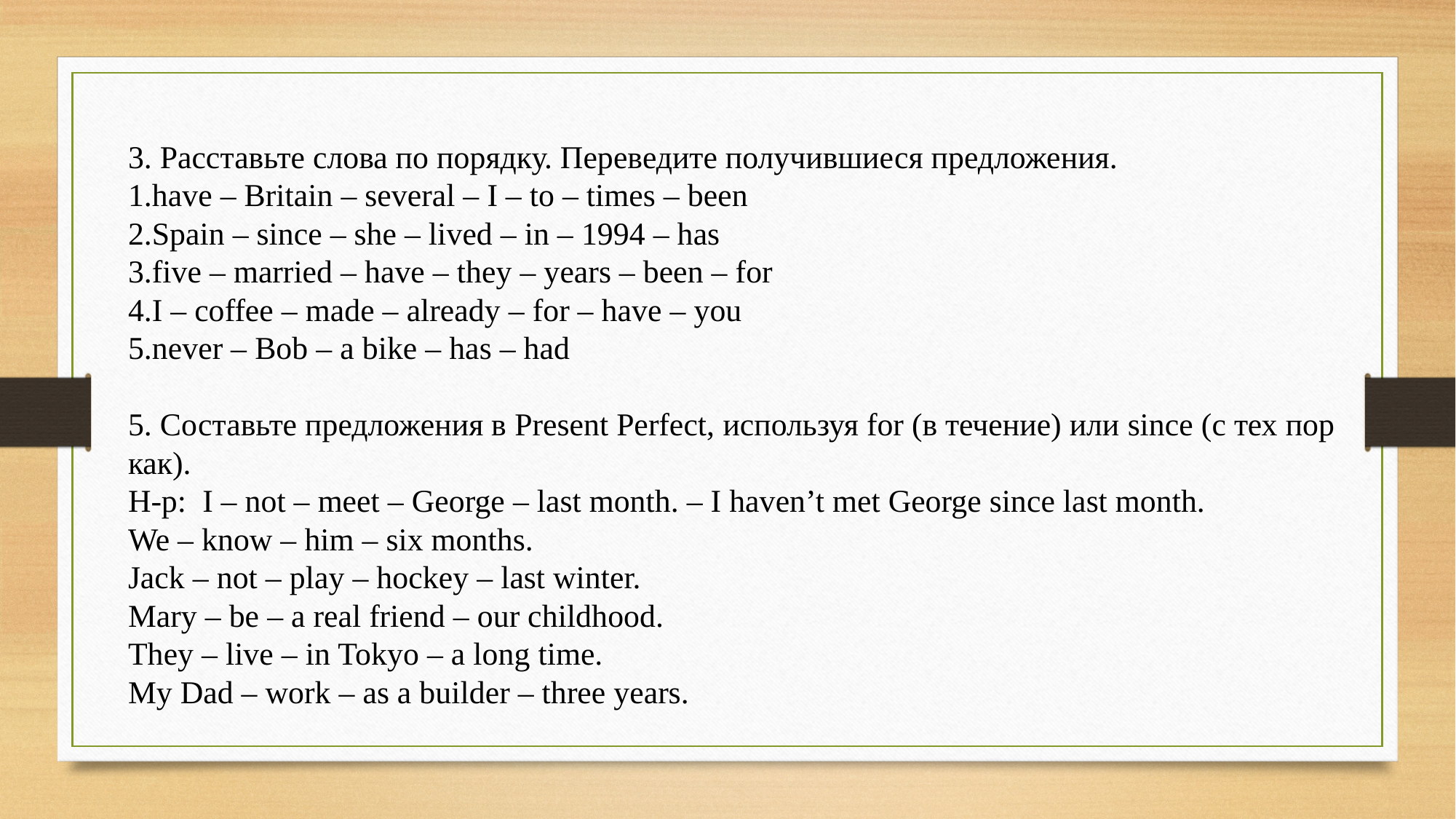

3. Расставьте слова по порядку. Переведите получившиеся предложения.
have – Britain – several – I – to – times – been
Spain – since – she – lived – in – 1994 – has
five – married – have – they – years – been – for
I – coffee – made – already – for – have – you
never – Bob – a bike – has – had

5. Составьте предложения в Present Perfect, используя for (в течение) или since (с тех пор как).
Н-р:  I – not – meet – George – last month. – I haven’t met George since last month.
We – know – him – six months.
Jack – not – play – hockey – last winter.
Mary – be – a real friend – our childhood.
They – live – in Tokyo – a long time.
My Dad – work – as a builder – three years.